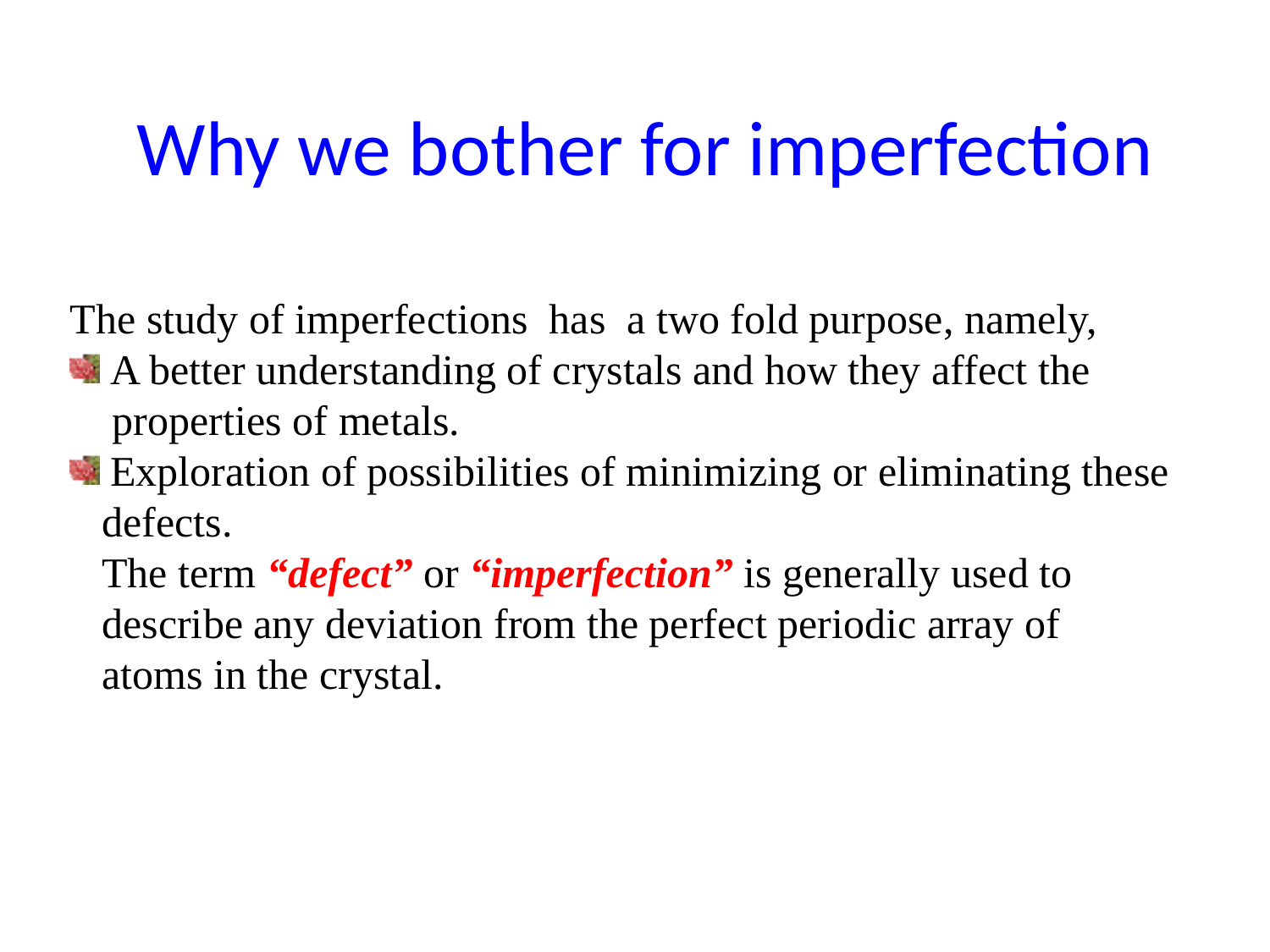

# Why we bother for imperfection
The study of imperfections  has  a two fold purpose, namely,
 A better understanding of crystals and how they affect the
    properties of metals.
 Exploration of possibilities of minimizing or eliminating these
   defects.
   The term “defect” or “imperfection” is generally used to
   describe any deviation from the perfect periodic array of
   atoms in the crystal.